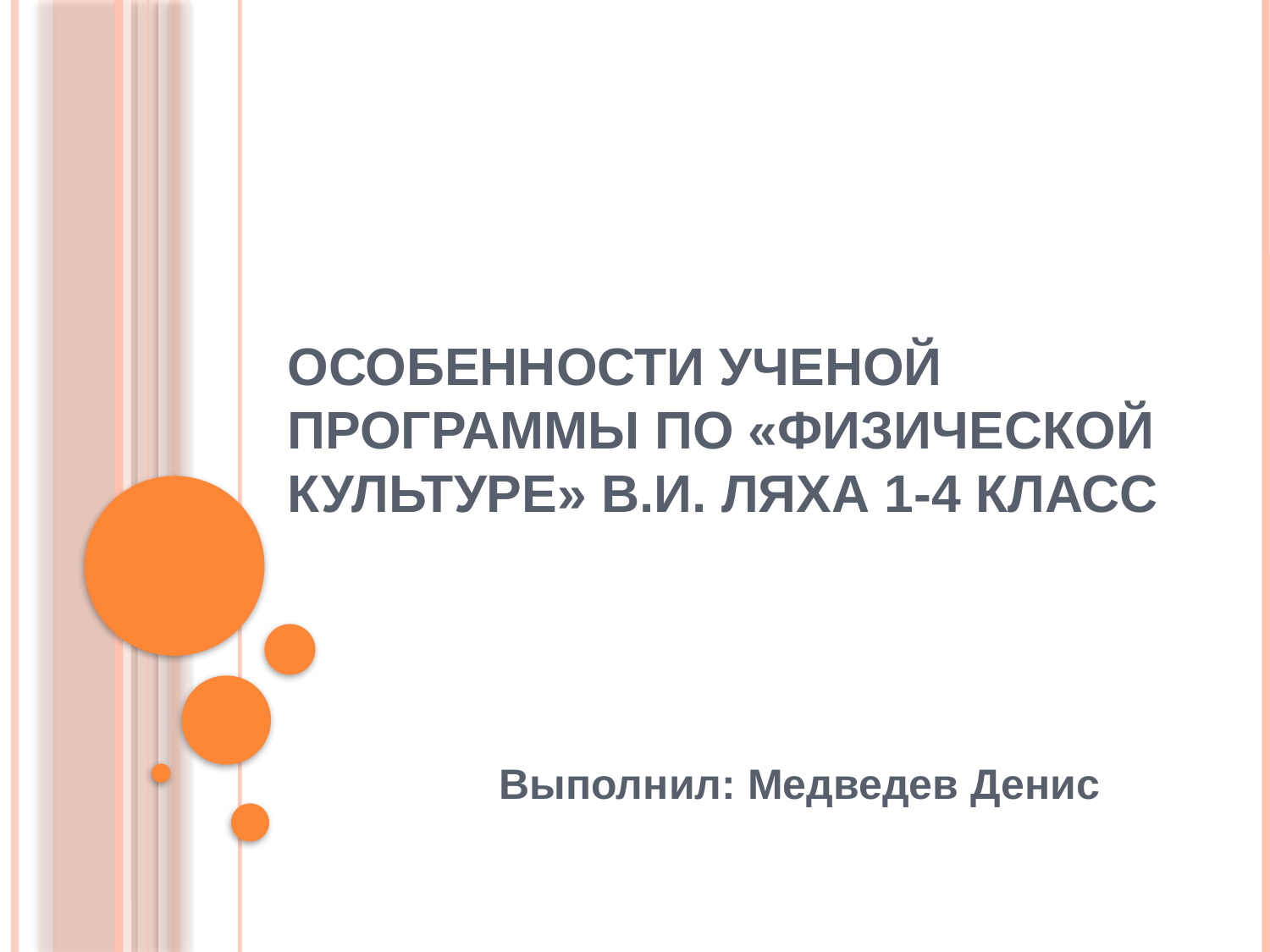

# Особенности ученой программы по «Физической культуре» В.И. Ляха 1-4 класс
Выполнил: Медведев Денис